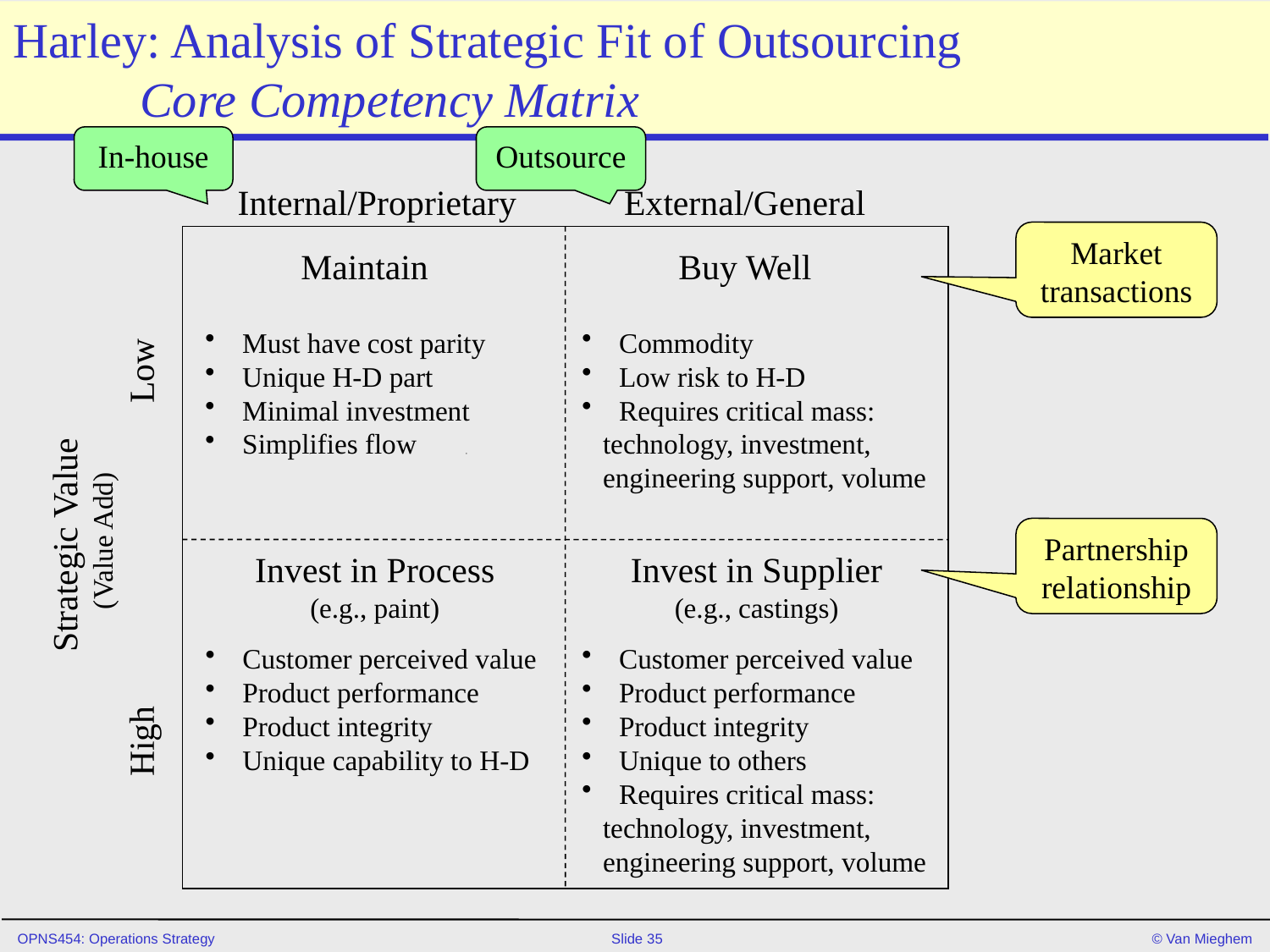

# Harley: Analysis of Strategic Fit of Outsourcing Core Competency Matrix
In-house
Outsource
Internal/Proprietary
External/General

Maintain
Buy Well
 Must have cost parity
 Unique H-D part
 Minimal investment
 Simplifies flow

 Commodity
 Low risk to H-D
 Requires critical mass:
   technology, investment,
   engineering support, volume
Low
Strategic Value
(Value Add)

Invest in Process
(e.g., paint)
Invest in Supplier
(e.g., castings)
 Customer perceived value
 Product performance
 Product integrity
 Unique capability to H-D

 Customer perceived value
 Product performance
 Product integrity
 Unique to others
 Requires critical mass:
   technology, investment,
   engineering support, volume
High
Market transactions

Partnership
relationship